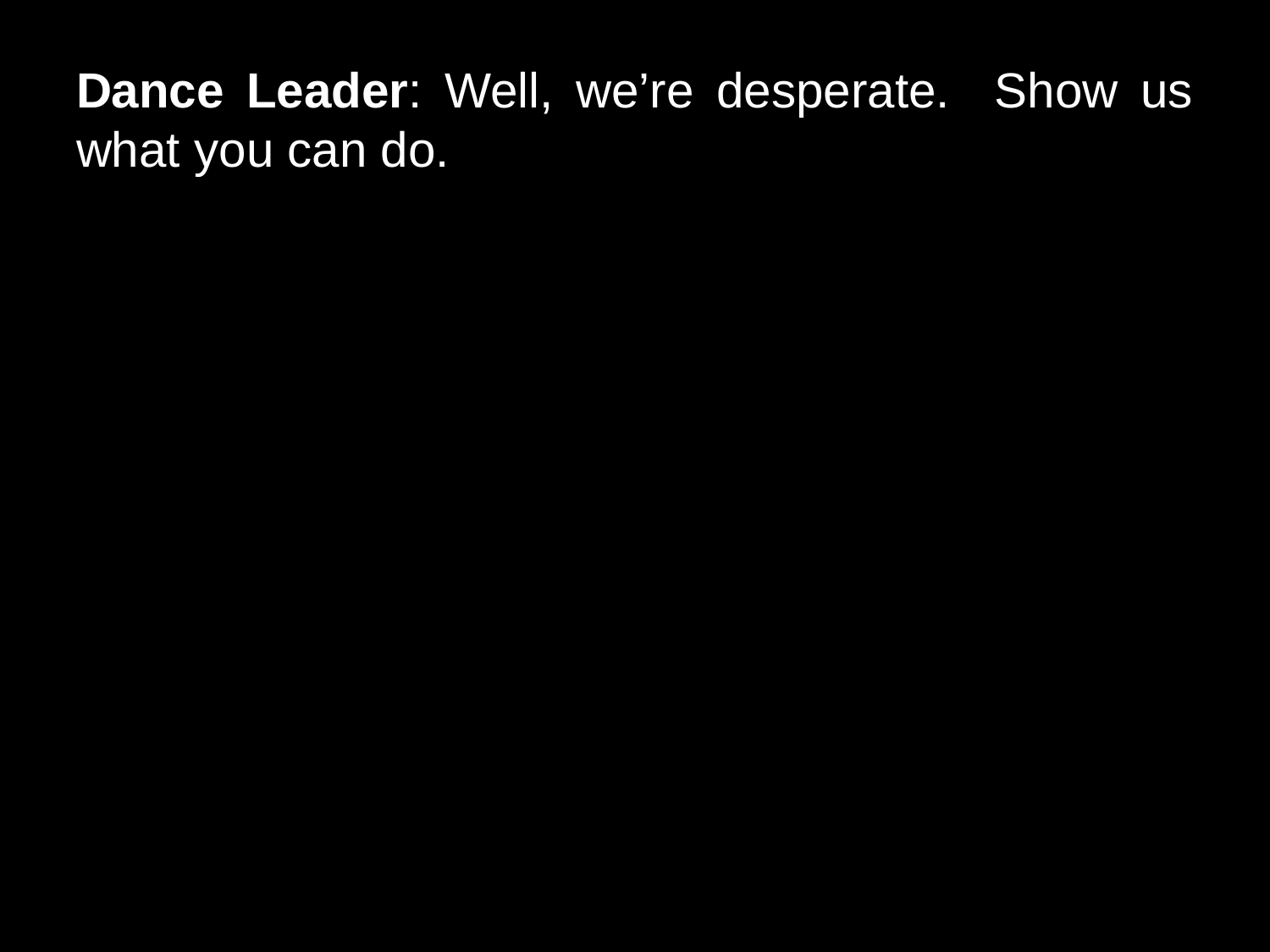

# Dance Leader: Well, we’re desperate.  Show us what you can do.